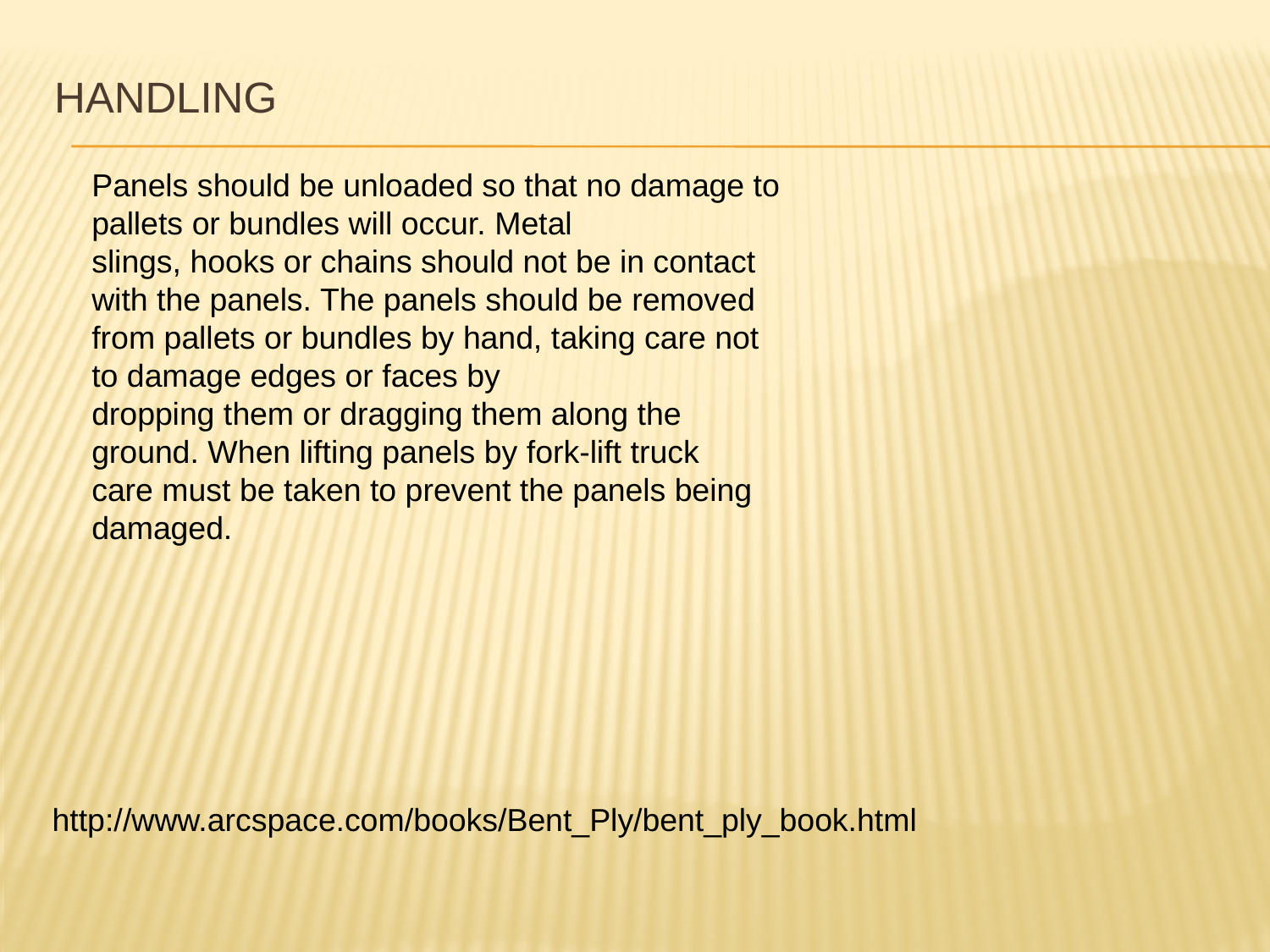

# Handling
Panels should be unloaded so that no damage to pallets or bundles will occur. Metal
slings, hooks or chains should not be in contact with the panels. The panels should be removed from pallets or bundles by hand, taking care not to damage edges or faces by
dropping them or dragging them along the ground. When lifting panels by fork-lift truck
care must be taken to prevent the panels being damaged.
http://www.arcspace.com/books/Bent_Ply/bent_ply_book.html